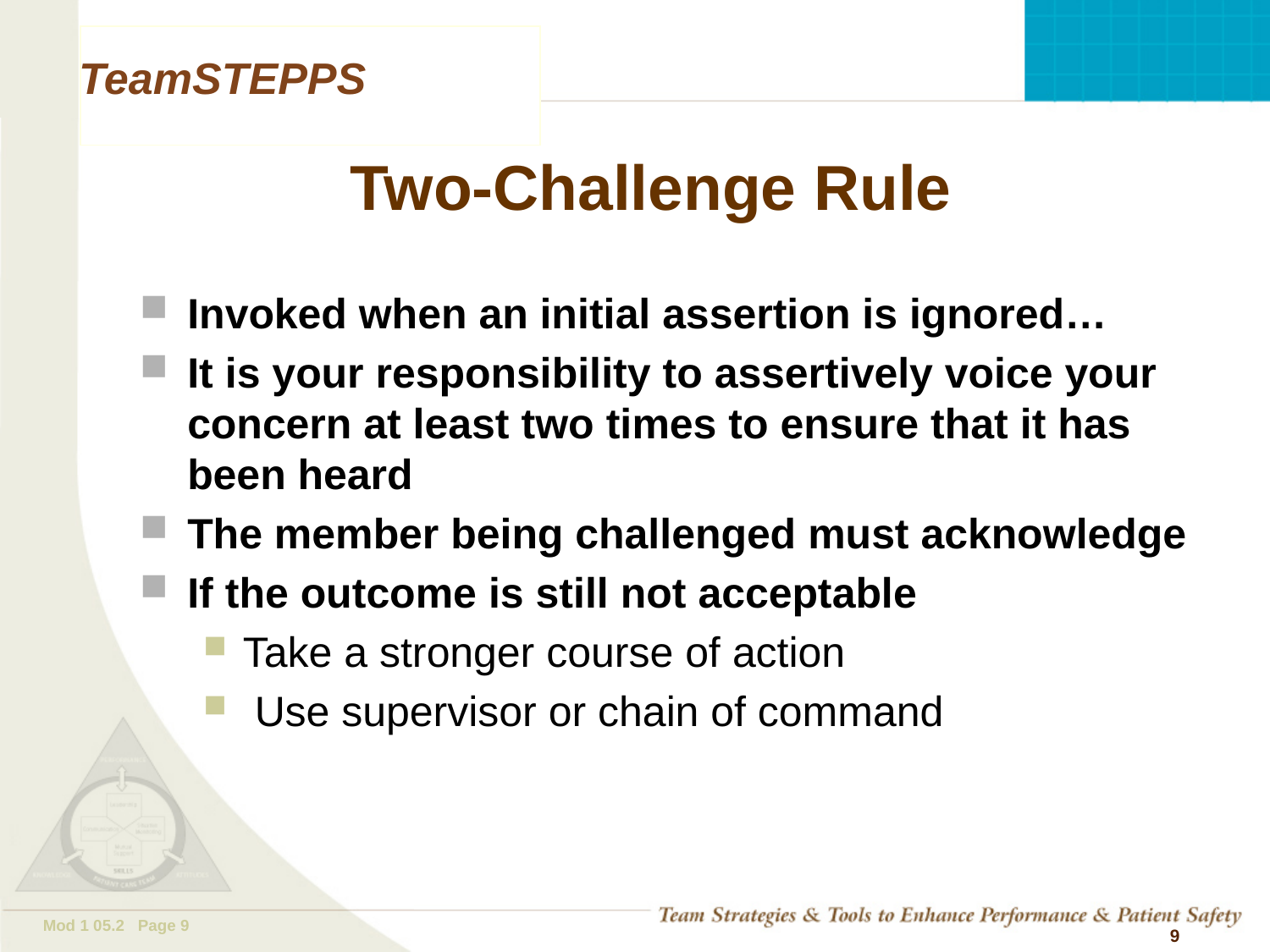

# Two-Challenge Rule
Invoked when an initial assertion is ignored…
It is your responsibility to assertively voice your concern at least two times to ensure that it has
been heard
The member being challenged must acknowledge
If the outcome is still not acceptable
Take a stronger course of action
 Use supervisor or chain of command
 9